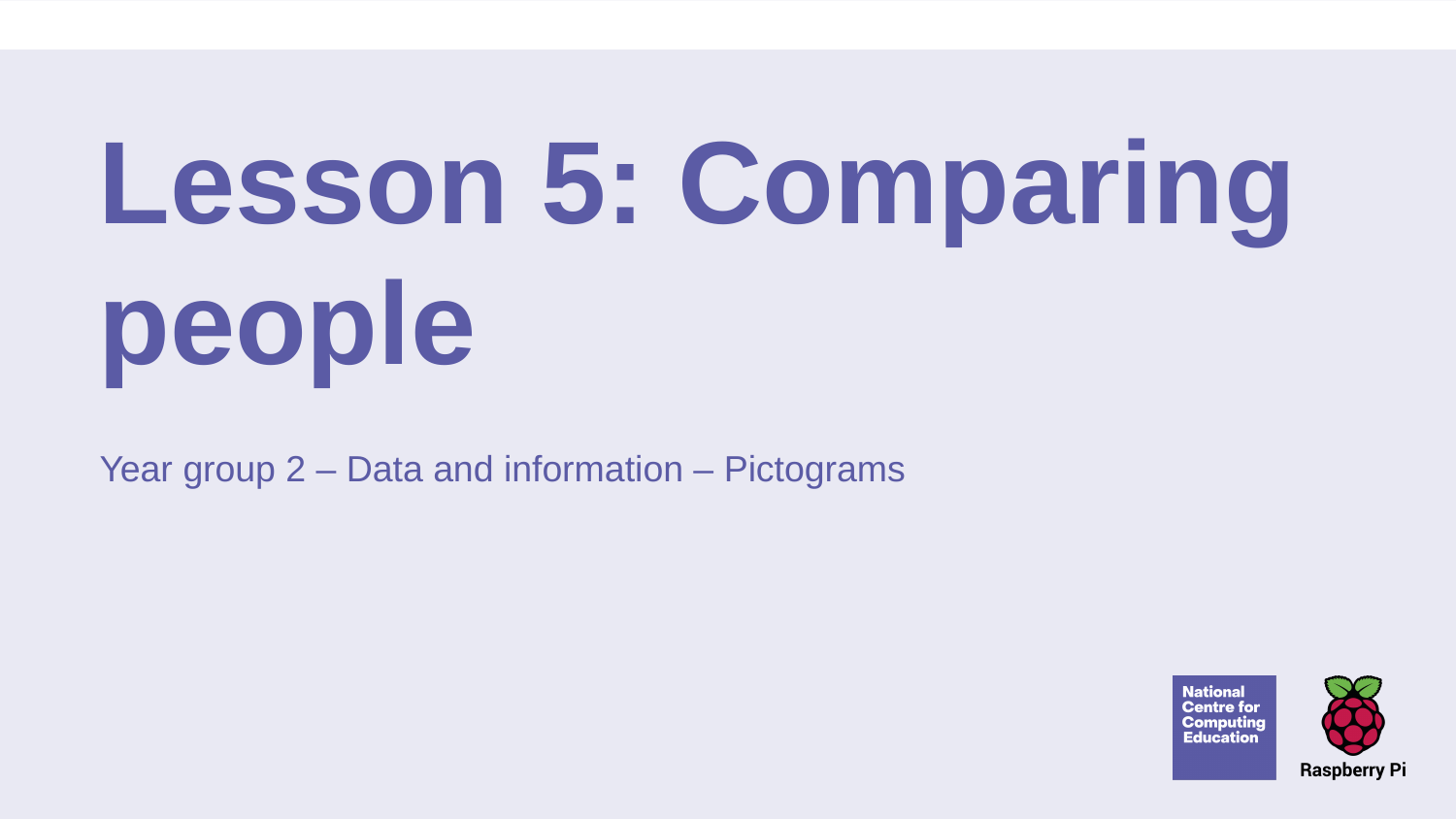

# Lesson 5: Comparing people
Year group 2 – Data and information – Pictograms